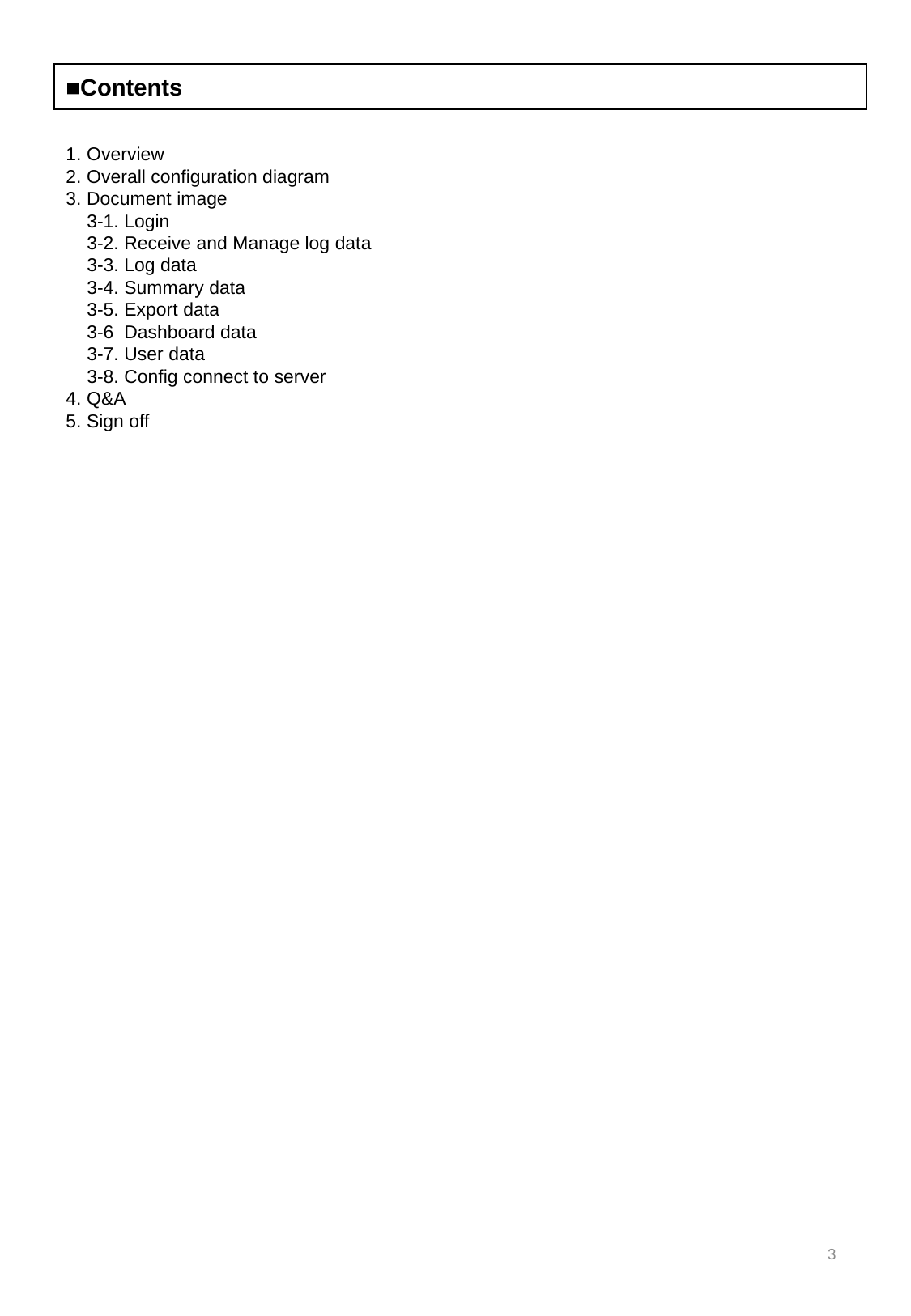

■Contents
1. Overview
2. Overall configuration diagram
3. Document image
    3-1. Login
    3-2. Receive and Manage log data
    3-3. Log data
    3-4. Summary data
    3-5. Export data
    3-6  Dashboard data
    3-7. User data
    3-8. Config connect to server
4. Q&A
5. Sign off
3